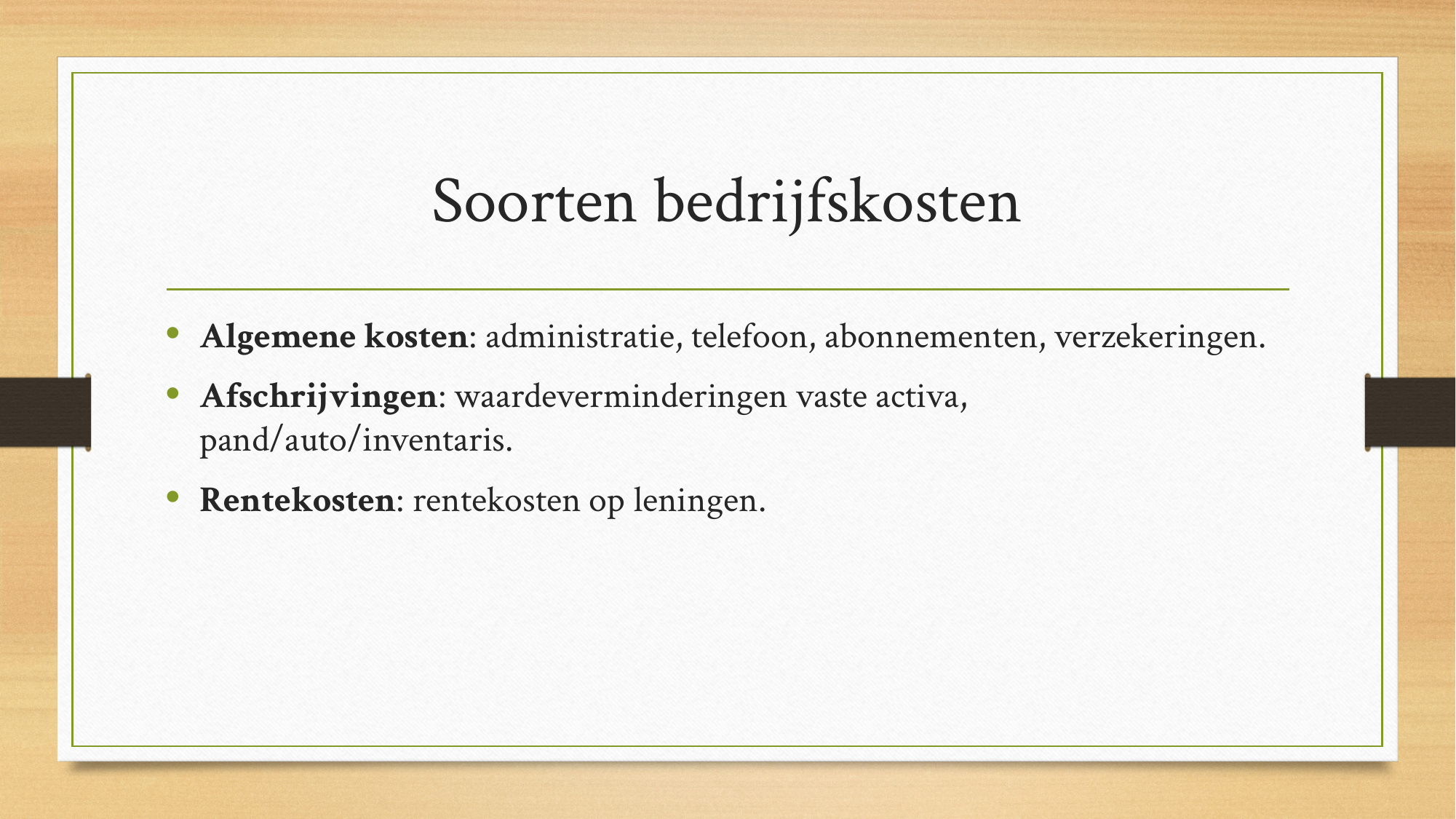

# Soorten bedrijfskosten
Algemene kosten: administratie, telefoon, abonnementen, verzekeringen.
Afschrijvingen: waardeverminderingen vaste activa, pand/auto/inventaris.
Rentekosten: rentekosten op leningen.